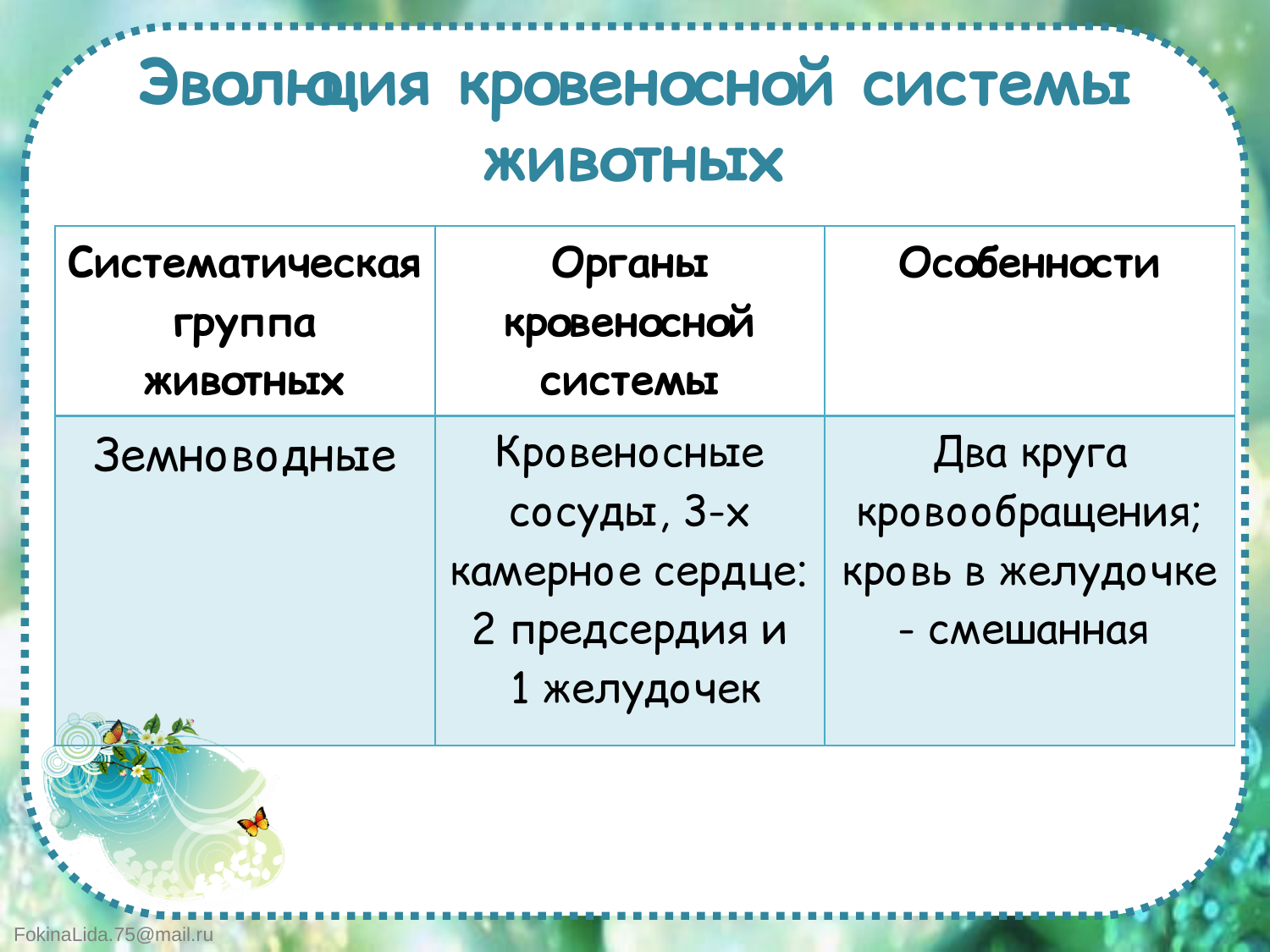

# Эволюция кровеносной системы животных
| Систематическая группа животных | Органы кровеносной системы | Особенности |
| --- | --- | --- |
| Земноводные | Кровеносные сосуды, 3-х камерное сердце: 2 предсердия и 1 желудочек | Два круга кровообращения; кровь в желудочке - смешанная |